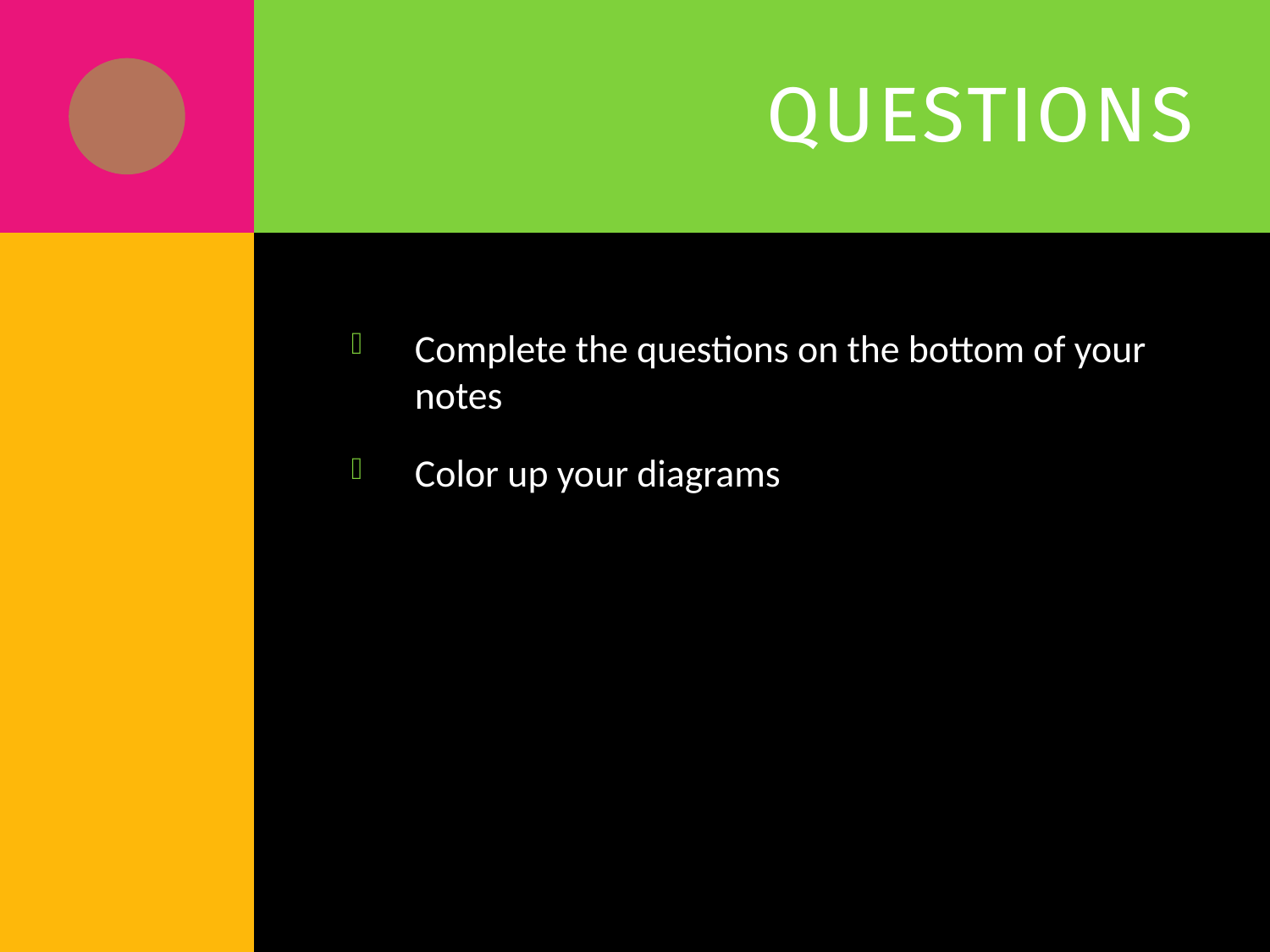

# Questions
Complete the questions on the bottom of your notes
Color up your diagrams